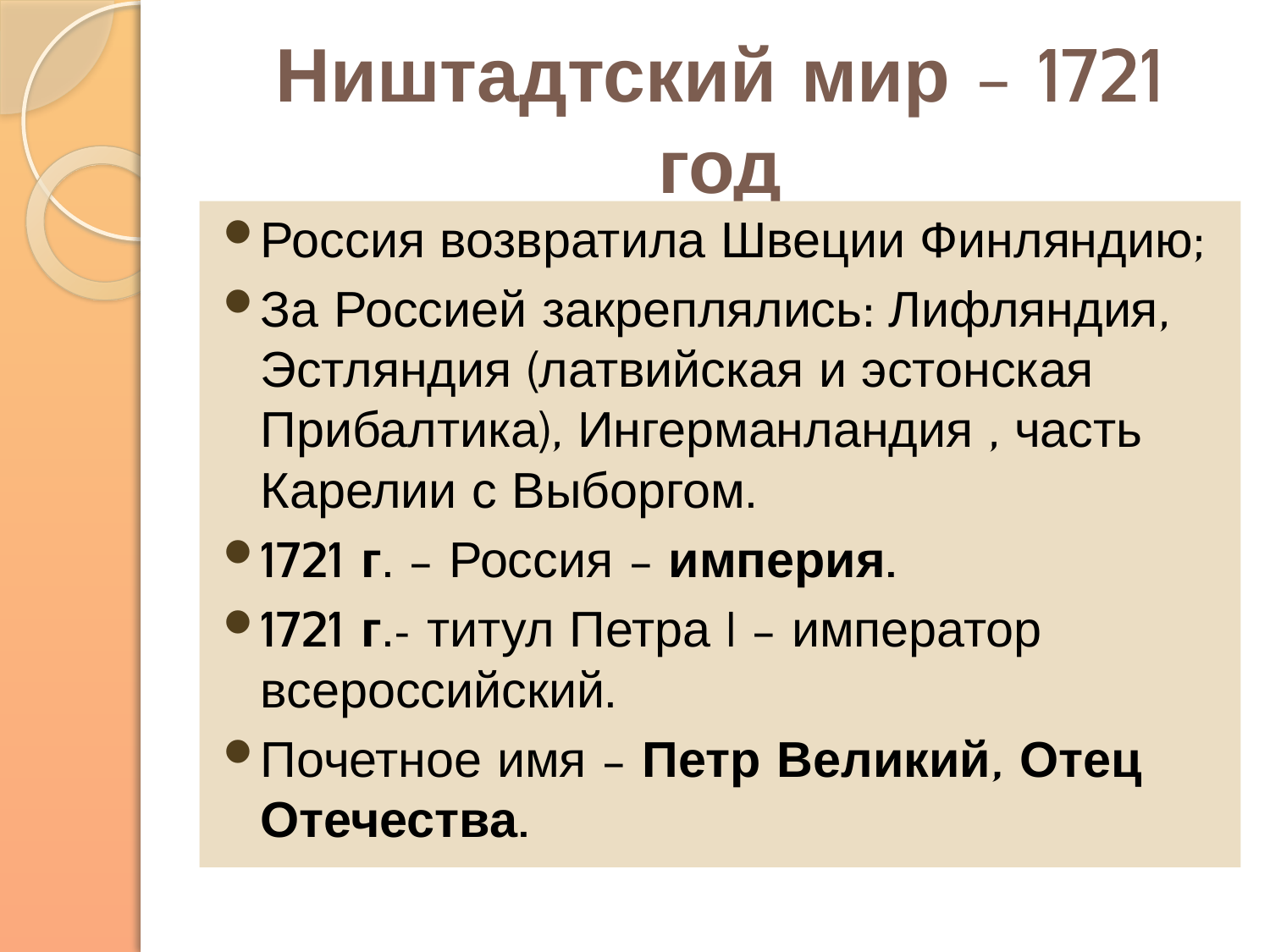

# Ништадтский мир – 1721 год
Россия возвратила Швеции Финляндию;
За Россией закреплялись: Лифляндия, Эстляндия (латвийская и эстонская Прибалтика), Ингерманландия , часть Карелии с Выборгом.
1721 г. – Россия – империя.
1721 г.- титул Петра I – император всероссийский.
Почетное имя – Петр Великий, Отец Отечества.